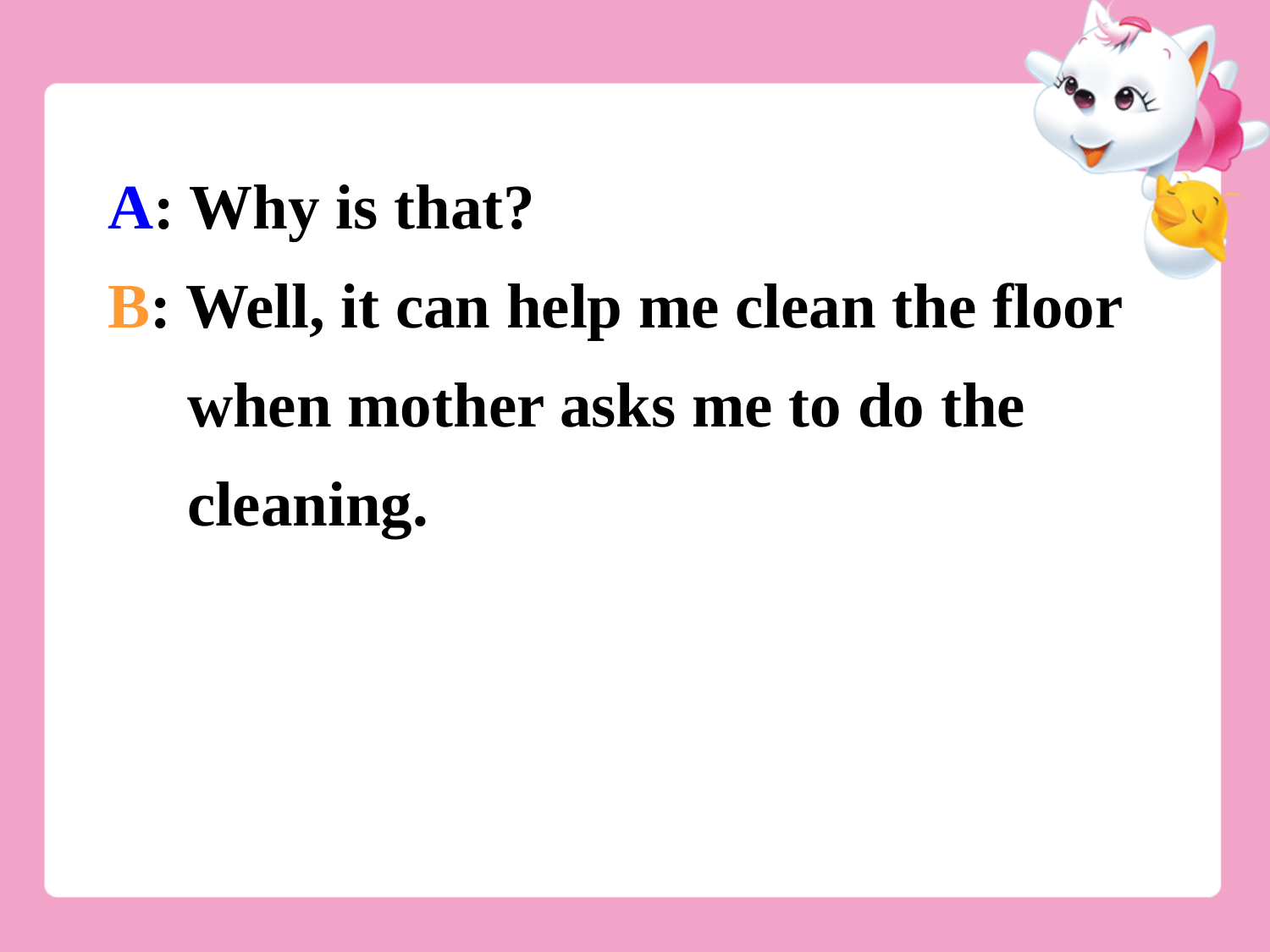

A: Why is that?
B: Well, it can help me clean the floor
     when mother asks me to do the
     cleaning.